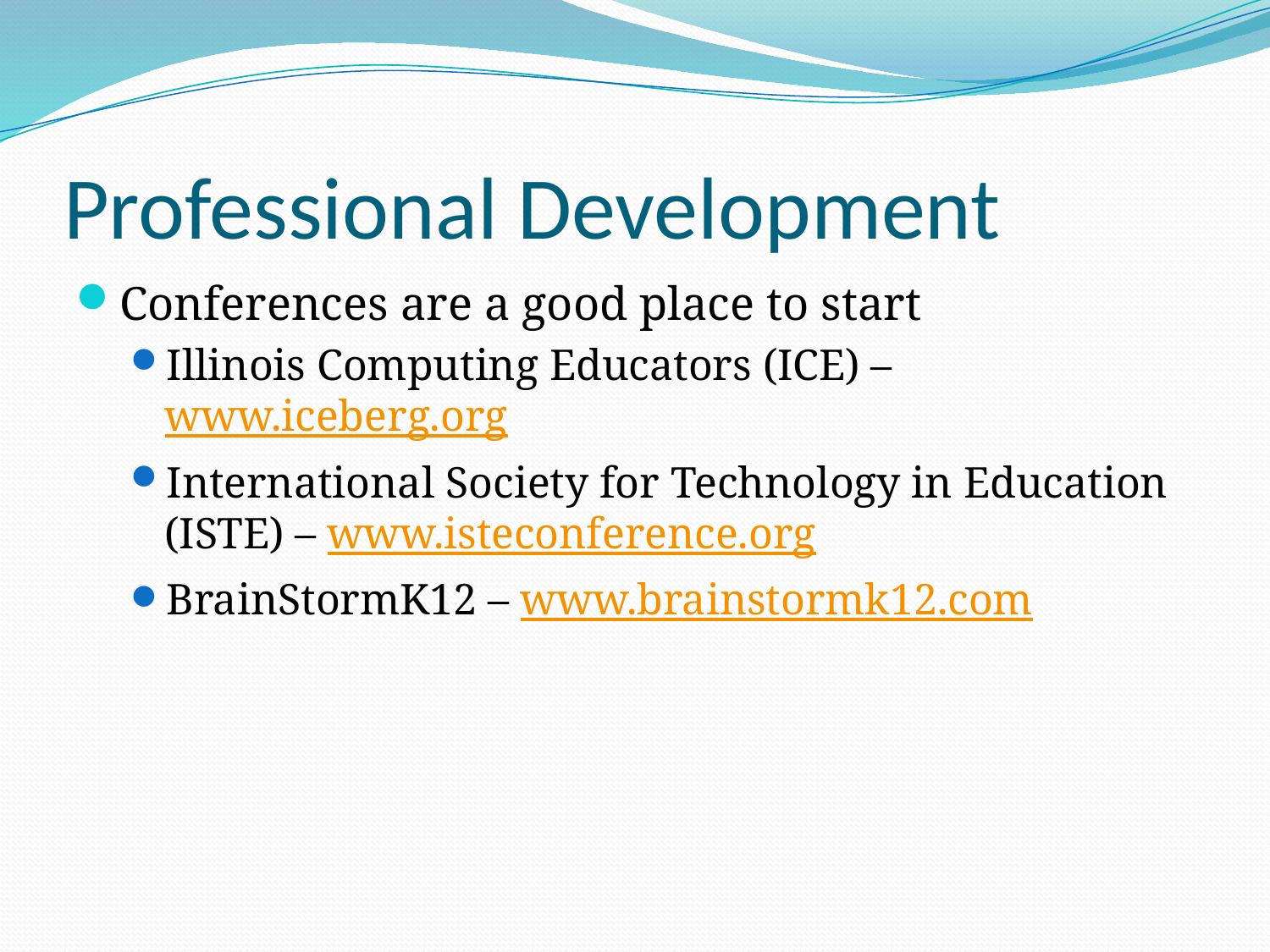

# Professional Development
Conferences are a good place to start
Illinois Computing Educators (ICE) – www.iceberg.org
International Society for Technology in Education (ISTE) – www.isteconference.org
BrainStormK12 – www.brainstormk12.com